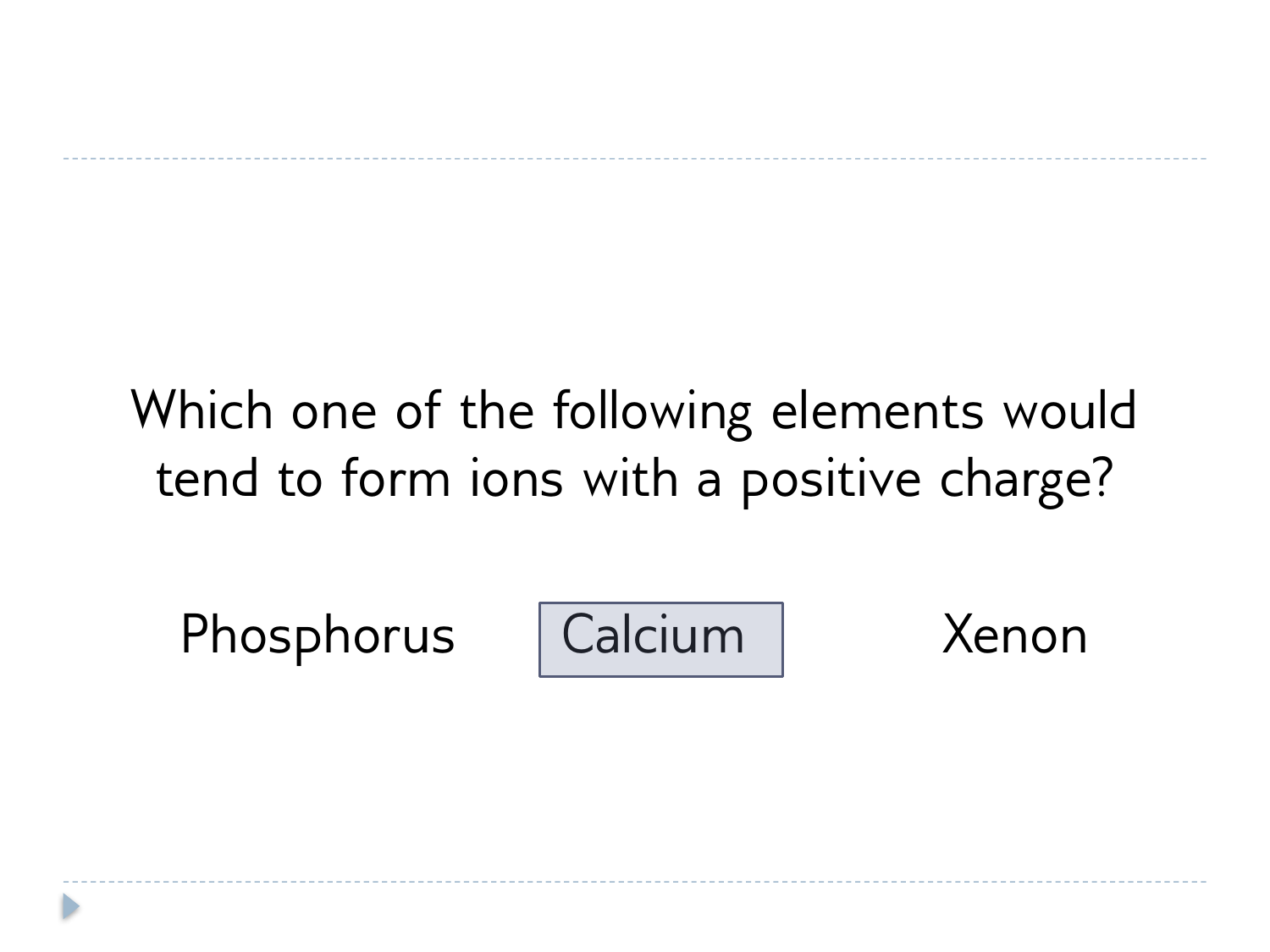

Which one of the following elements would tend to form ions with a positive charge?

Phosphorus	Calcium		Xenon